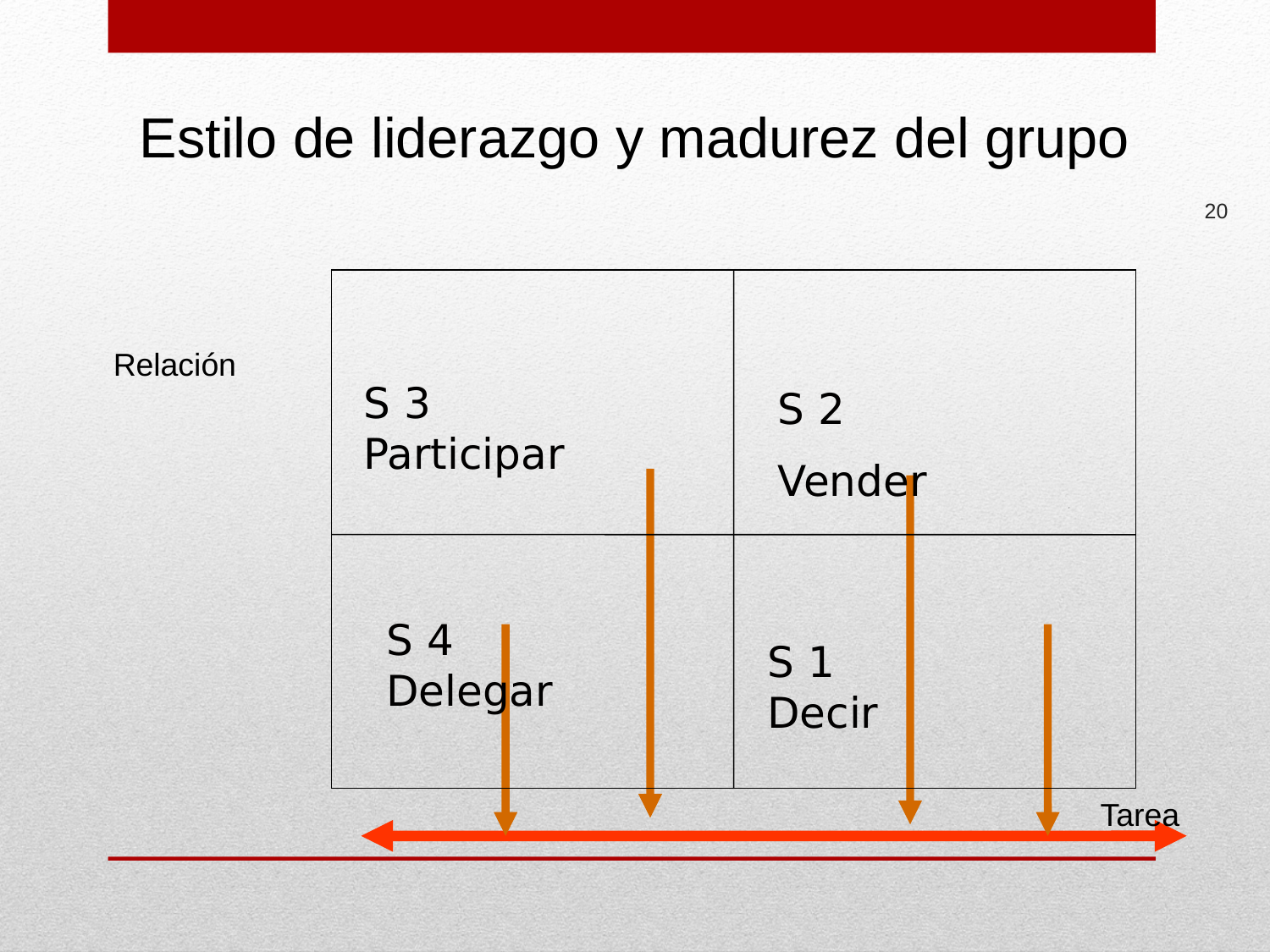

Estilo de liderazgo y madurez del grupo
20

S 3
Participar
S 2
Vender

S 4
Delegar
S 1
Decir

Relación

Tarea